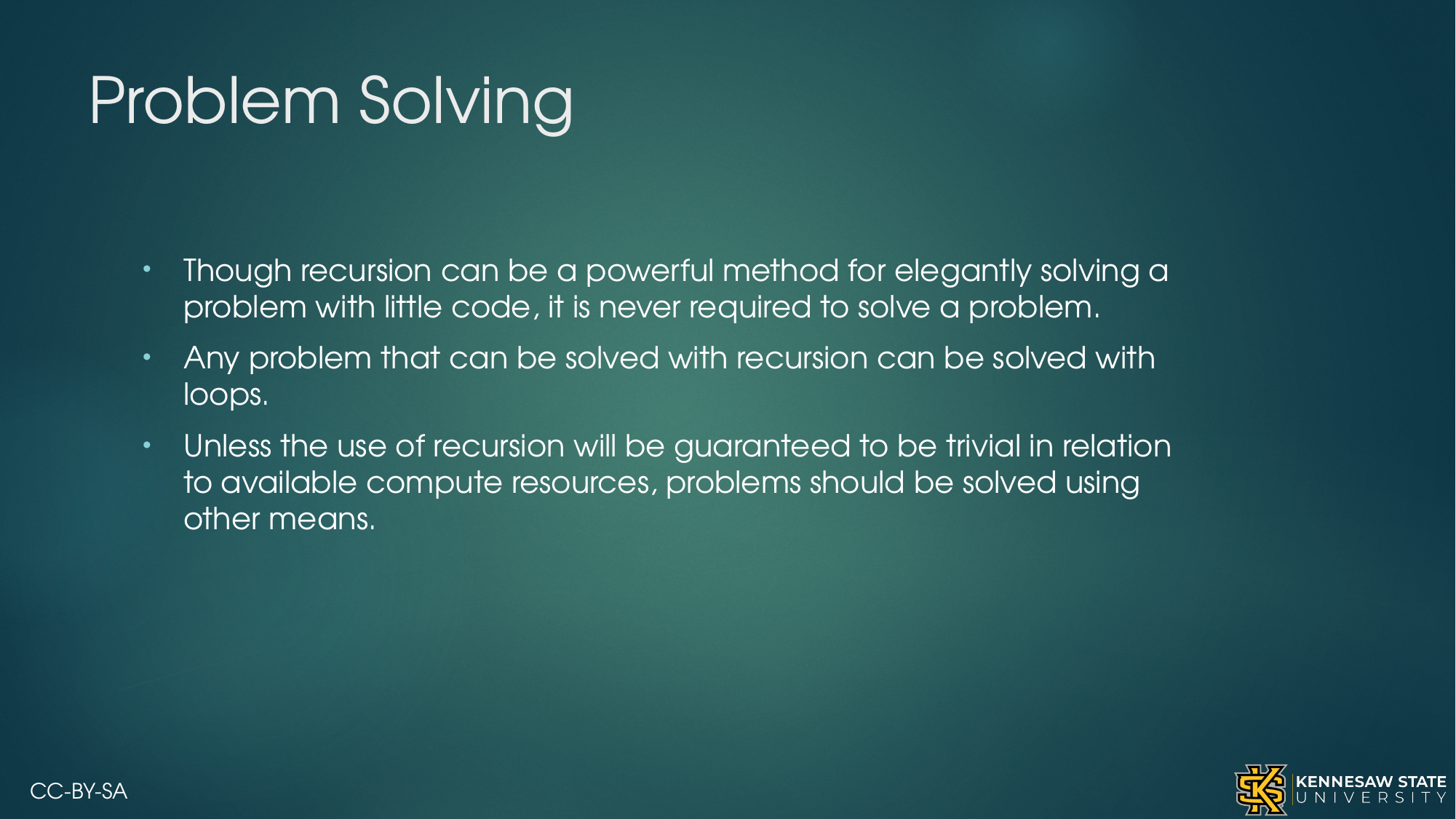

# Problem Solving
Though recursion can be a powerful method for elegantly solving a problem with little code, it is never required to solve a problem.
Any problem that can be solved with recursion can be solved with loops.
Unless the use of recursion will be guaranteed to be trivial in relation to available compute resources, problems should be solved using other means.